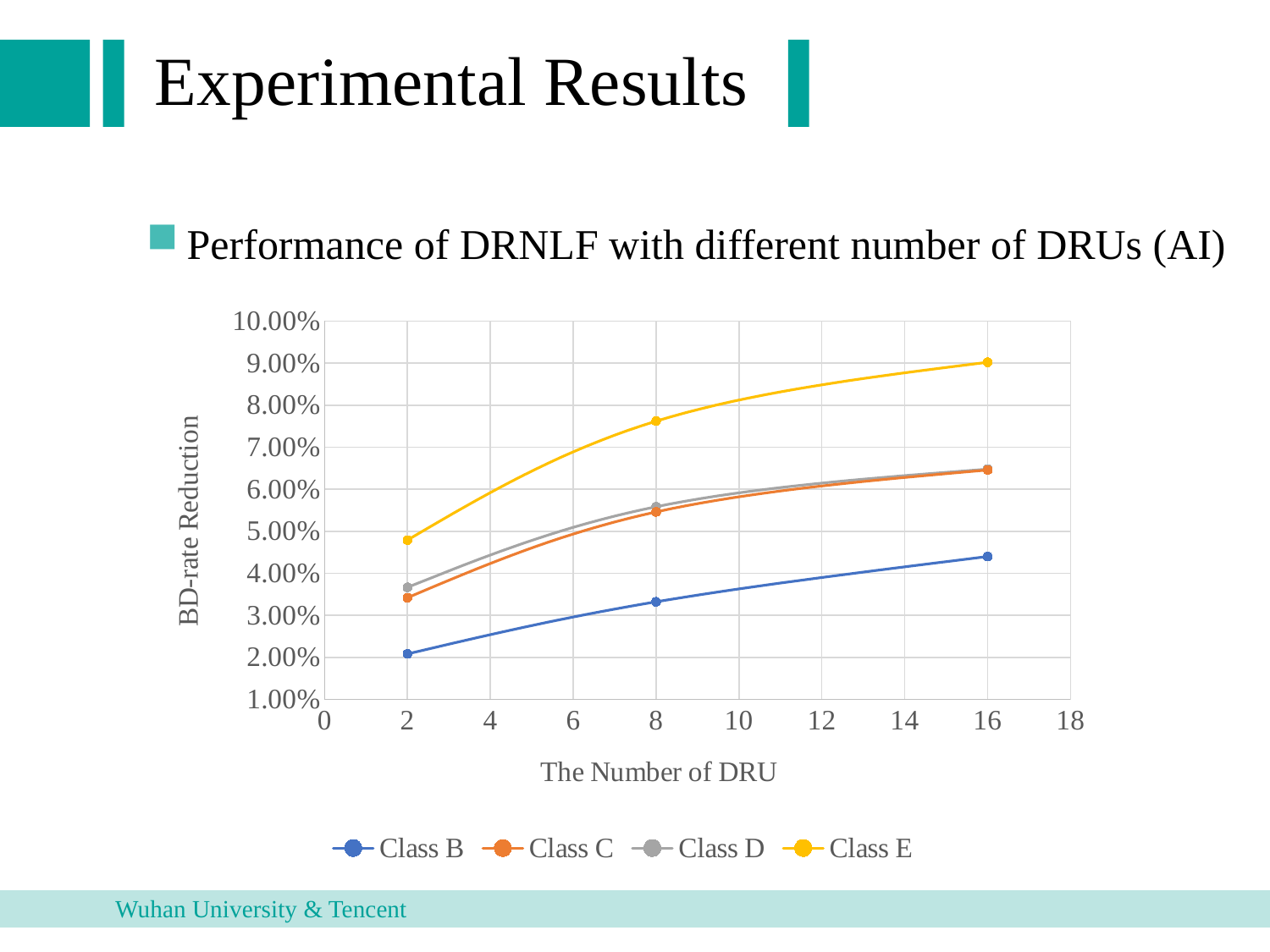

Experimental Results

Performance of DRNLF with different number of DRUs (AI)

### Chart

| Category |  |  |  |  |
|---|---|---|---|---|